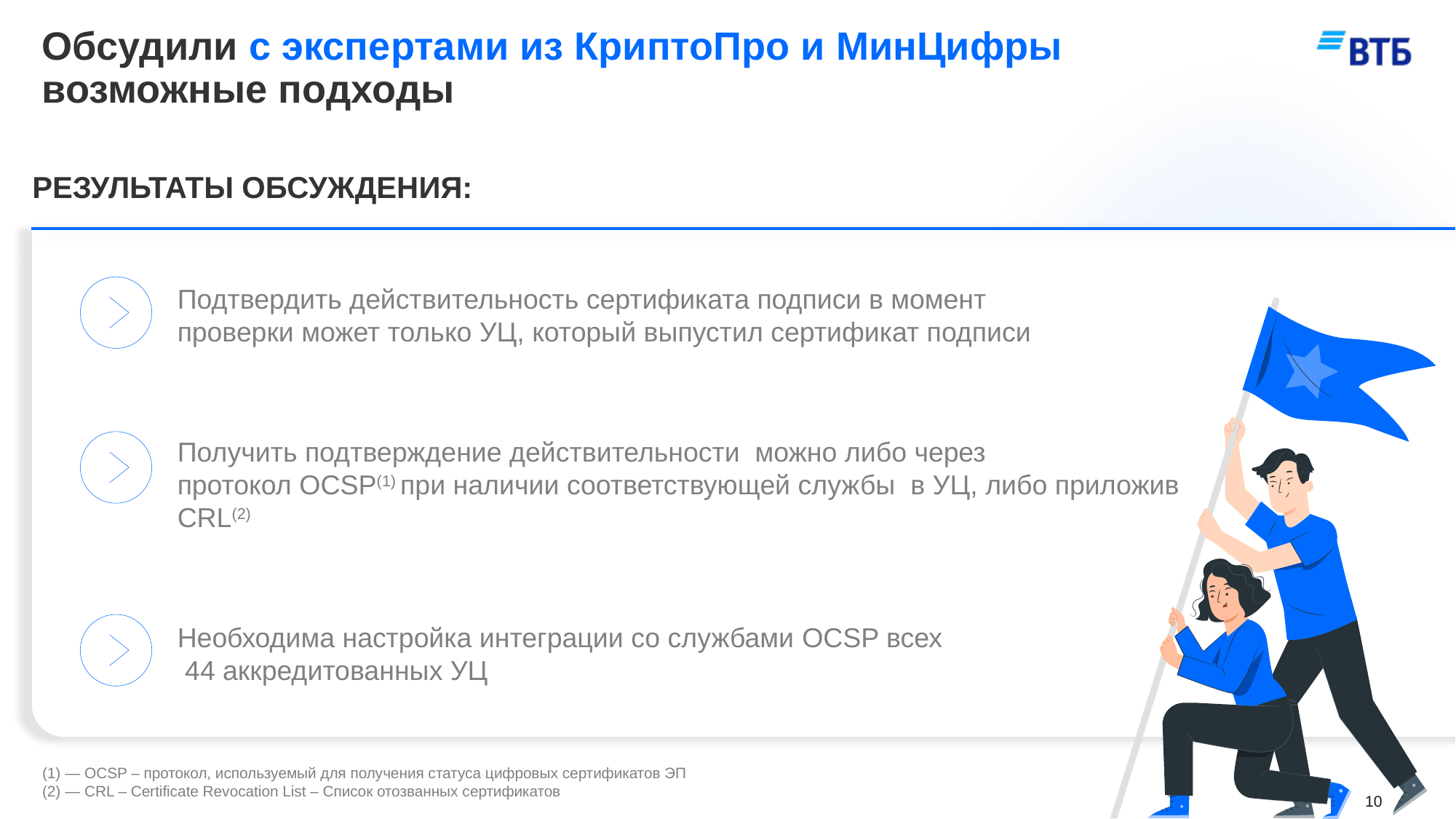

Обсудили с экспертами из КриптоПро и МинЦифры возможные подходы
РЕЗУЛЬТАТЫ ОБСУЖДЕНИЯ:

Подтвердить действительность сертификата подписи в момент
проверки может только УЦ, который выпустил сертификат подписи

Получить подтверждение действительности  можно либо через
протокол OCSP(1) при наличии соответствующей службы  в УЦ, либо приложив CRL(2)

Необходима настройка интеграции со службами OCSP всех
 44 аккредитованных УЦ

(1) — OCSP – протокол, используемый для получения статуса цифровых сертификатов ЭП
(2) — CRL – Certificate Revocation List – Список отозванных сертификатов